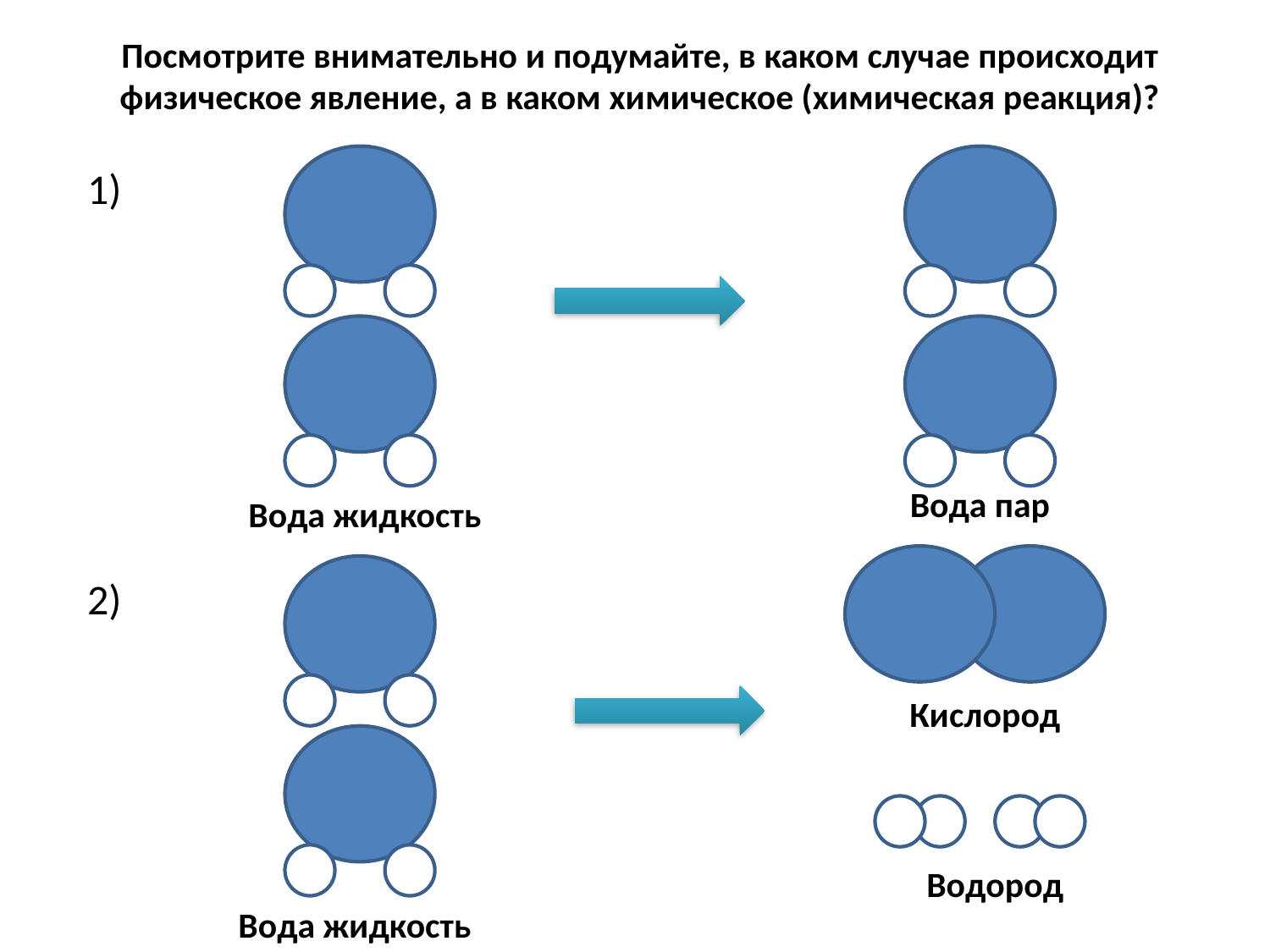

Посмотрите внимательно и подумайте, в каком случае происходит физическое явление, а в каком химическое (химическая реакция)?

Вода пар
1)

Вода жидкость

Кислород

Водород

2)

Вода жидкость